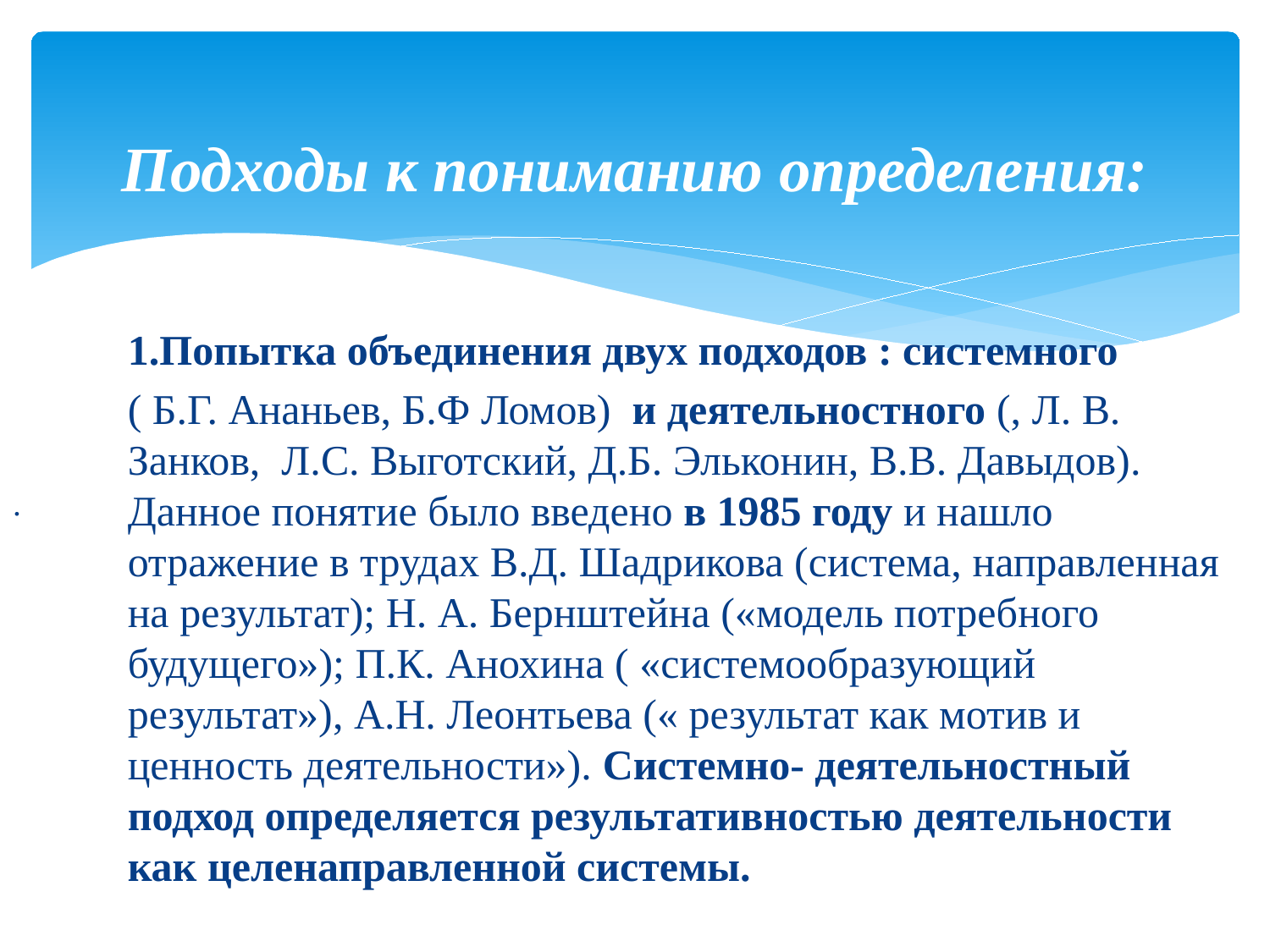

# Подходы к пониманию определения:
1.Попытка объединения двух подходов : системного
( Б.Г. Ананьев, Б.Ф Ломов)  и деятельностного (, Л. В. Занков,  Л.С. Выготский, Д.Б. Эльконин, В.В. Давыдов).  Данное понятие было введено в 1985 году и нашло отражение в трудах В.Д. Шадрикова (система, направленная на результат); Н. А. Бернштейна («модель потребного будущего»); П.К. Анохина ( «системообразующий результат»), А.Н. Леонтьева (« результат как мотив и ценность деятельности»). Системно- деятельностный подход определяется результативностью деятельности как целенаправленной системы.

.